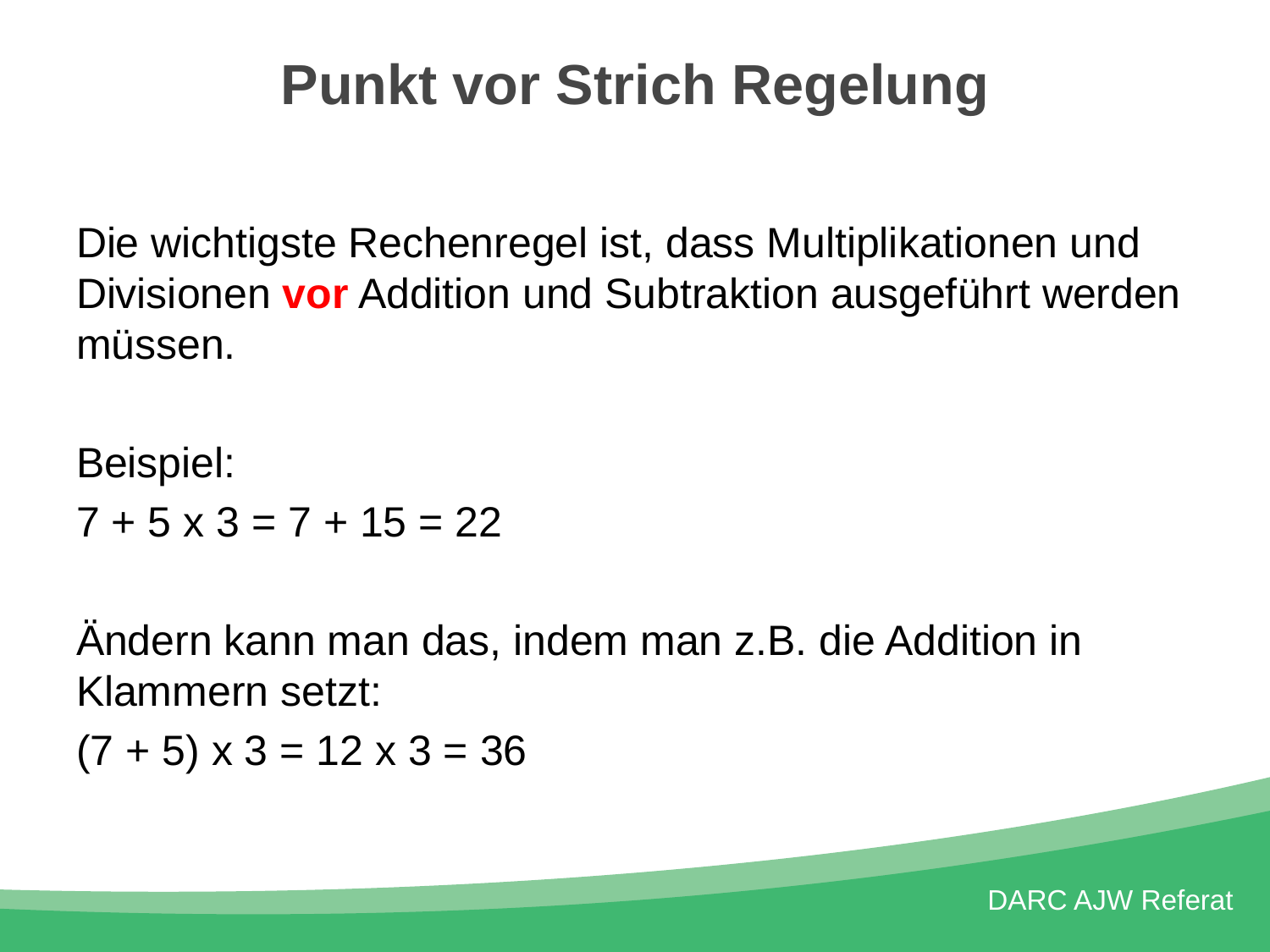

# Punkt vor Strich Regelung

Die wichtigste Rechenregel ist, dass Multiplikationen und Divisionen vor Addition und Subtraktion ausgeführt werden müssen.

Beispiel:
7 + 5 x 3 = 7 + 15 = 22

Ändern kann man das, indem man z.B. die Addition in Klammern setzt:
(7 + 5) x 3 = 12 x 3 = 36